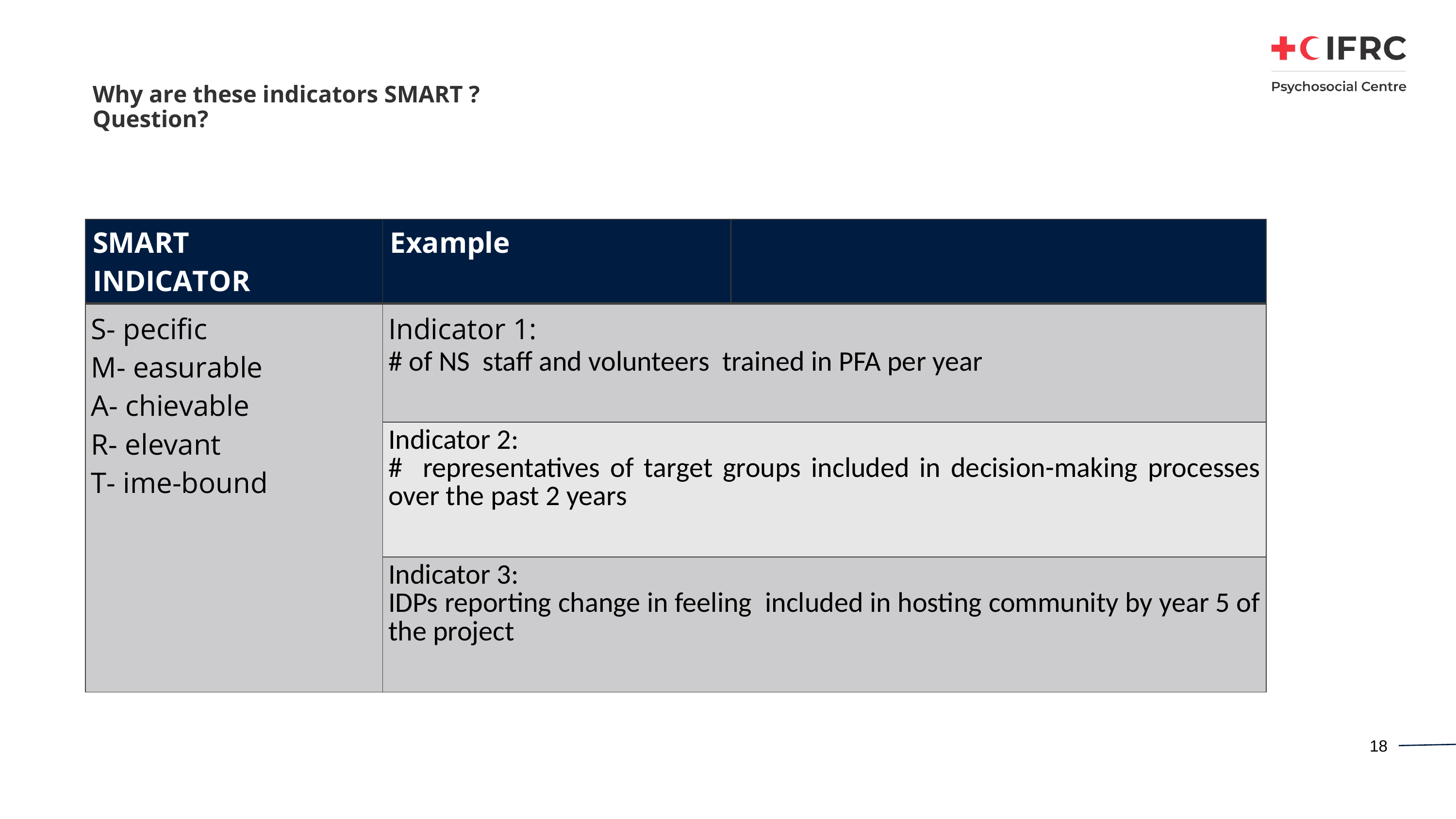

# Why are these indicators SMART ? Question?
| SMART INDICATOR | Example |  |
| --- | --- | --- |
| S- pecific M- easurable A- chievable R- elevant T- ime-bound | Indicator 1: # of NS staff and volunteers trained in PFA per year |  |
| M- easurable | Indicator 2: # representatives of target groups included in decision-making processes over the past 2 years |  |
| A- chievable | Indicator 3: IDPs reporting change in feeling included in hosting community by year 5 of the project |  |